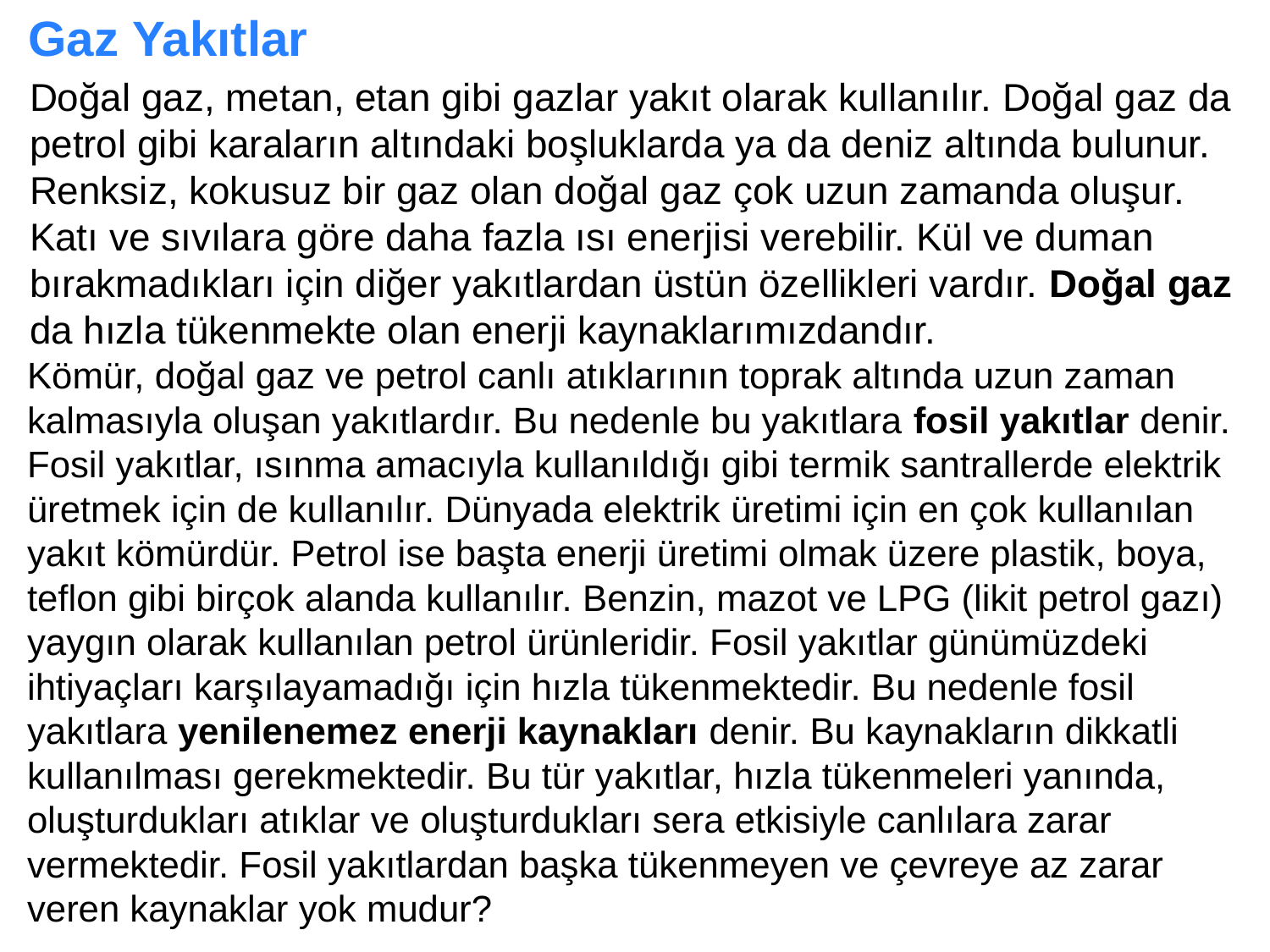

Gaz Yakıtlar
Doğal gaz, metan, etan gibi gazlar yakıt olarak kullanılır. Doğal gaz da petrol gibi karaların altındaki boşluklarda ya da deniz altında bulunur. Renksiz, kokusuz bir gaz olan doğal gaz çok uzun zamanda oluşur. Katı ve sıvılara göre daha fazla ısı enerjisi verebilir. Kül ve duman bırakmadıkları için diğer yakıtlardan üstün özellikleri vardır. Doğal gaz da hızla tükenmekte olan enerji kaynaklarımızdandır.
Kömür, doğal gaz ve petrol canlı atıklarının toprak altında uzun zaman kalmasıyla oluşan yakıtlardır. Bu nedenle bu yakıtlara fosil yakıtlar denir. Fosil yakıtlar, ısınma amacıyla kullanıldığı gibi termik santrallerde elektrik üretmek için de kullanılır. Dünyada elektrik üretimi için en çok kullanılan yakıt kömürdür. Petrol ise başta enerji üretimi olmak üzere plastik, boya, teflon gibi birçok alanda kullanılır. Benzin, mazot ve LPG (likit petrol gazı) yaygın olarak kullanılan petrol ürünleridir. Fosil yakıtlar günümüzdeki ihtiyaçları karşılayamadığı için hızla tükenmektedir. Bu nedenle fosil yakıtlara yenilenemez enerji kaynakları denir. Bu kaynakların dikkatli kullanılması gerekmektedir. Bu tür yakıtlar, hızla tükenmeleri yanında, oluşturdukları atıklar ve oluşturdukları sera etkisiyle canlılara zarar vermektedir. Fosil yakıtlardan başka tükenmeyen ve çevreye az zarar veren kaynaklar yok mudur?